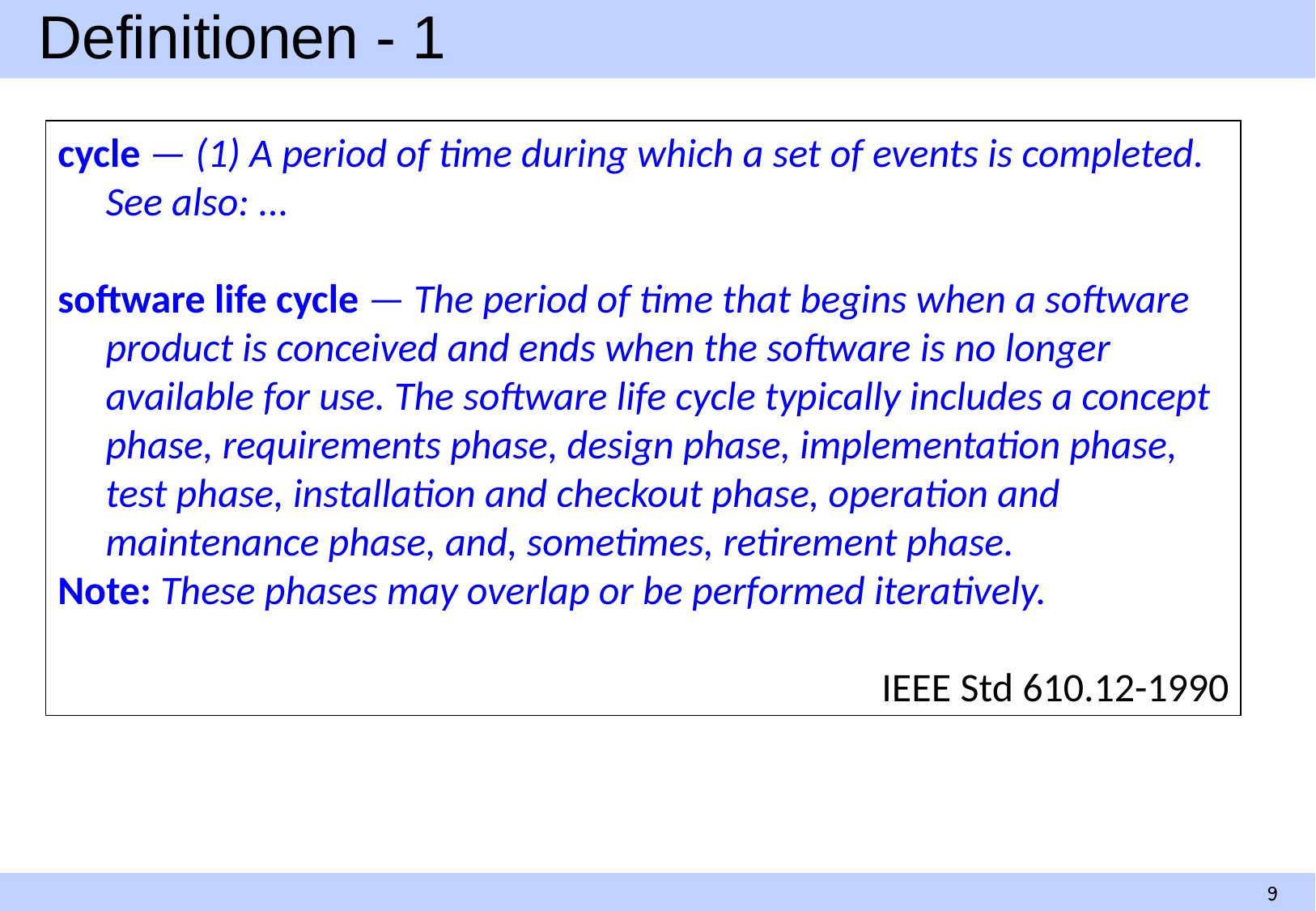

# Definitionen - 1
cycle — (1) A period of time during which a set of events is completed. See also: ...
software life cycle — The period of time that begins when a software product is conceived and ends when the software is no longer available for use. The software life cycle typically includes a concept phase, requirements phase, design phase, implementation phase, test phase, installation and checkout phase, operation and maintenance phase, and, sometimes, retirement phase.
Note: These phases may overlap or be performed iteratively.

IEEE Std 610.12-1990
9